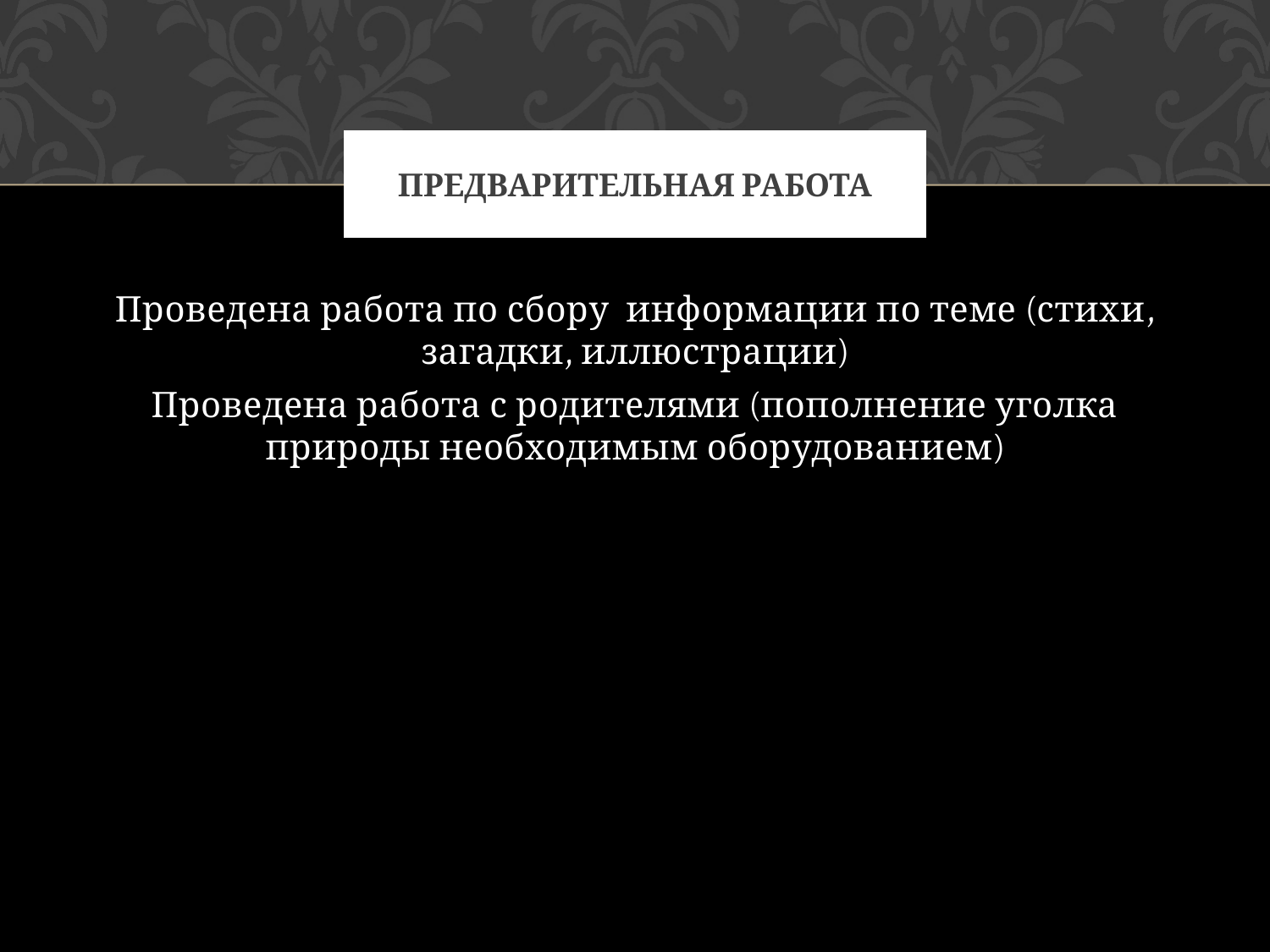

# Предварительная работа
Проведена работа по сбору  информации по теме (стихи, загадки, иллюстрации)
Проведена работа с родителями (пополнение уголка природы необходимым оборудованием)